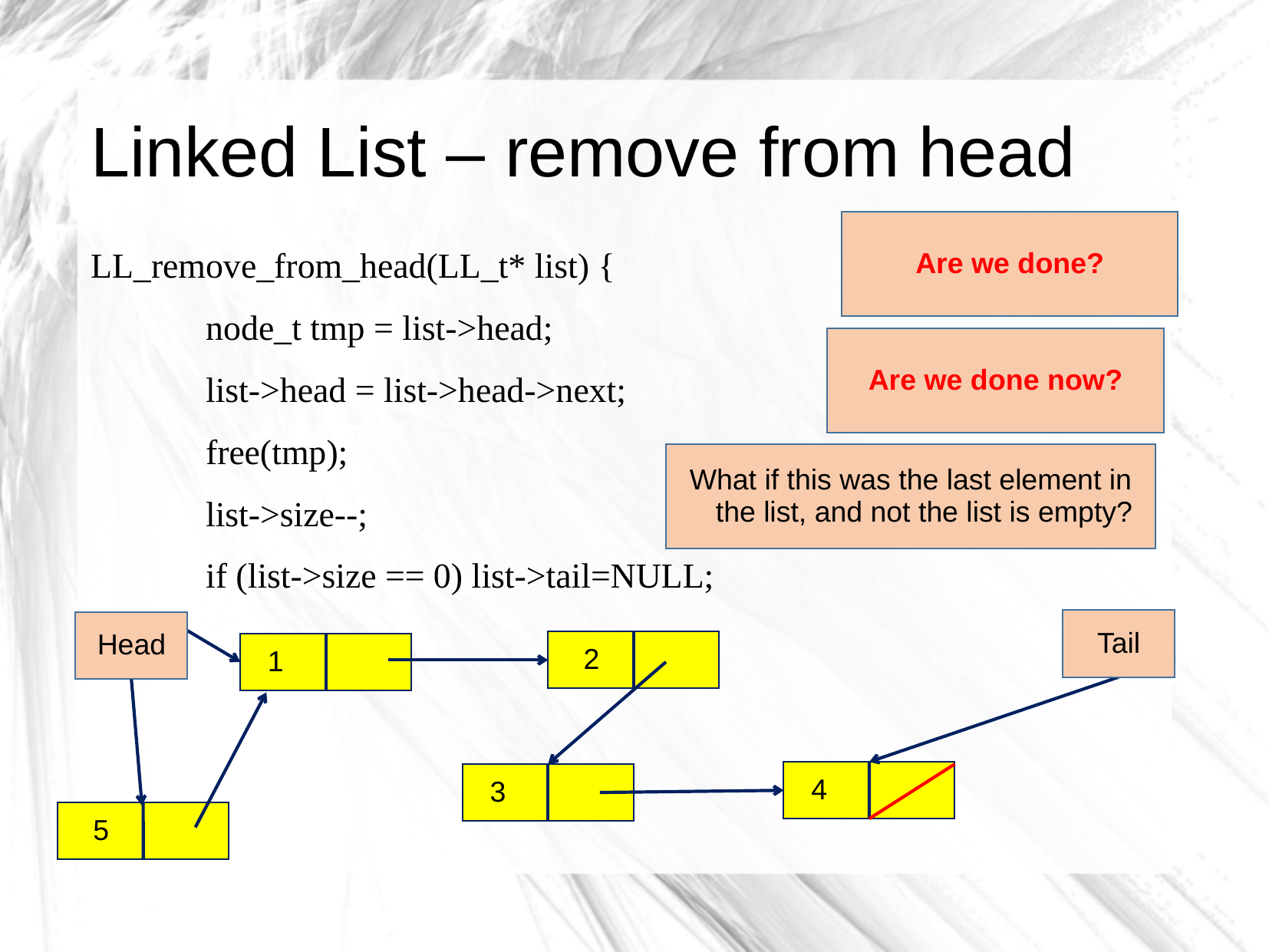

# Linked List – remove from head
Are we done?
LL_remove_from_head(LL_t* list) {
	node_t tmp = list->head;
	list->head = list->head->next;
	free(tmp);
	list->size--;
	if (list->size == 0) list->tail=NULL;

Are we done now?
What if this was the last element in the list, and not the list is empty?
Tail
Head
   2
  1
  4
  3
   5